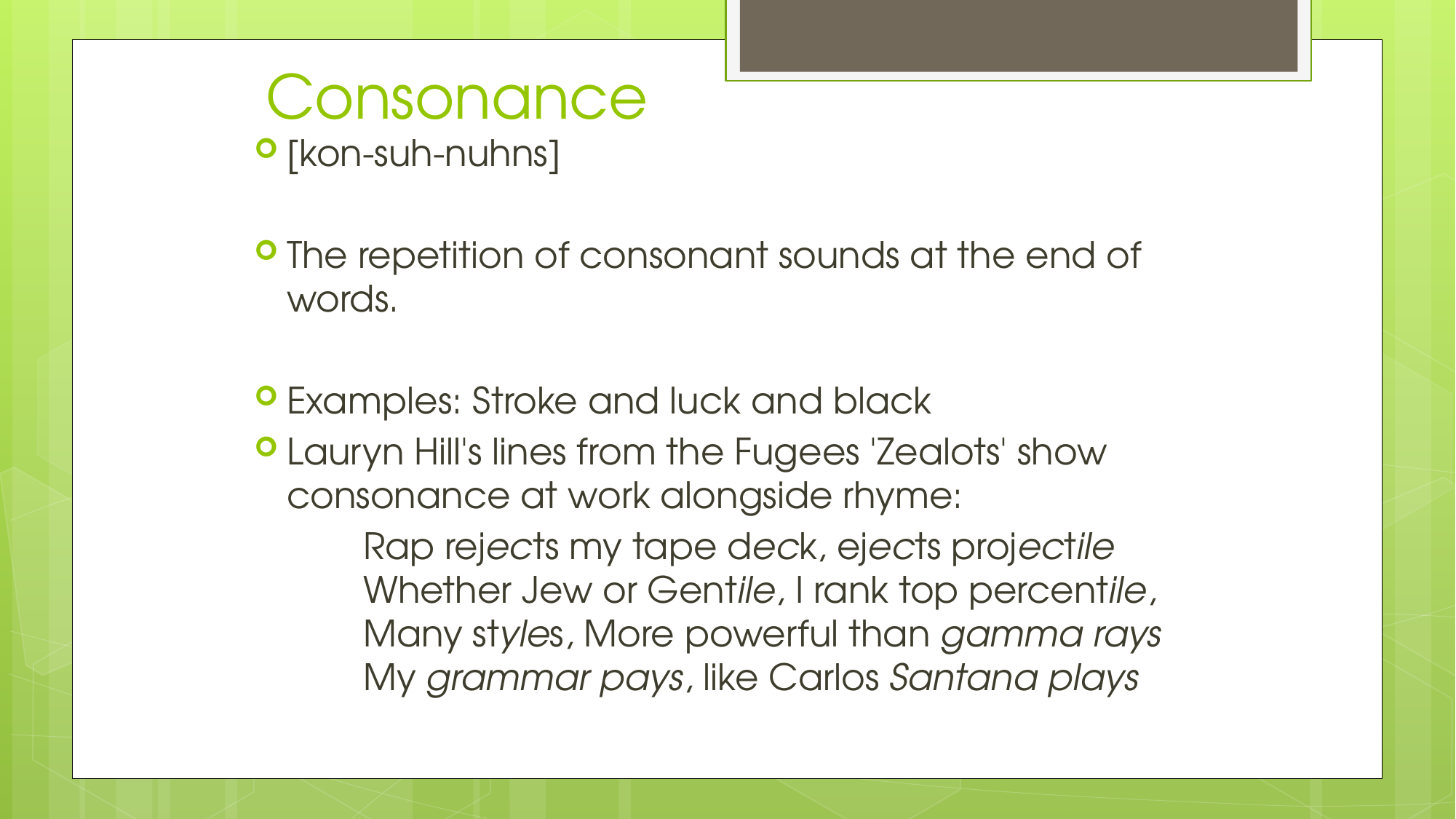

# Consonance
[kon-suh-nuhns]

The repetition of consonant sounds at the end of words.

Examples: Stroke and luck and black
Lauryn Hill's lines from the Fugees 'Zealots' show consonance at work alongside rhyme:
	Rap rejects my tape deck, ejects projectile
	Whether Jew or Gentile, I rank top percentile,
	Many styles, More powerful than gamma rays
	My grammar pays, like Carlos Santana plays